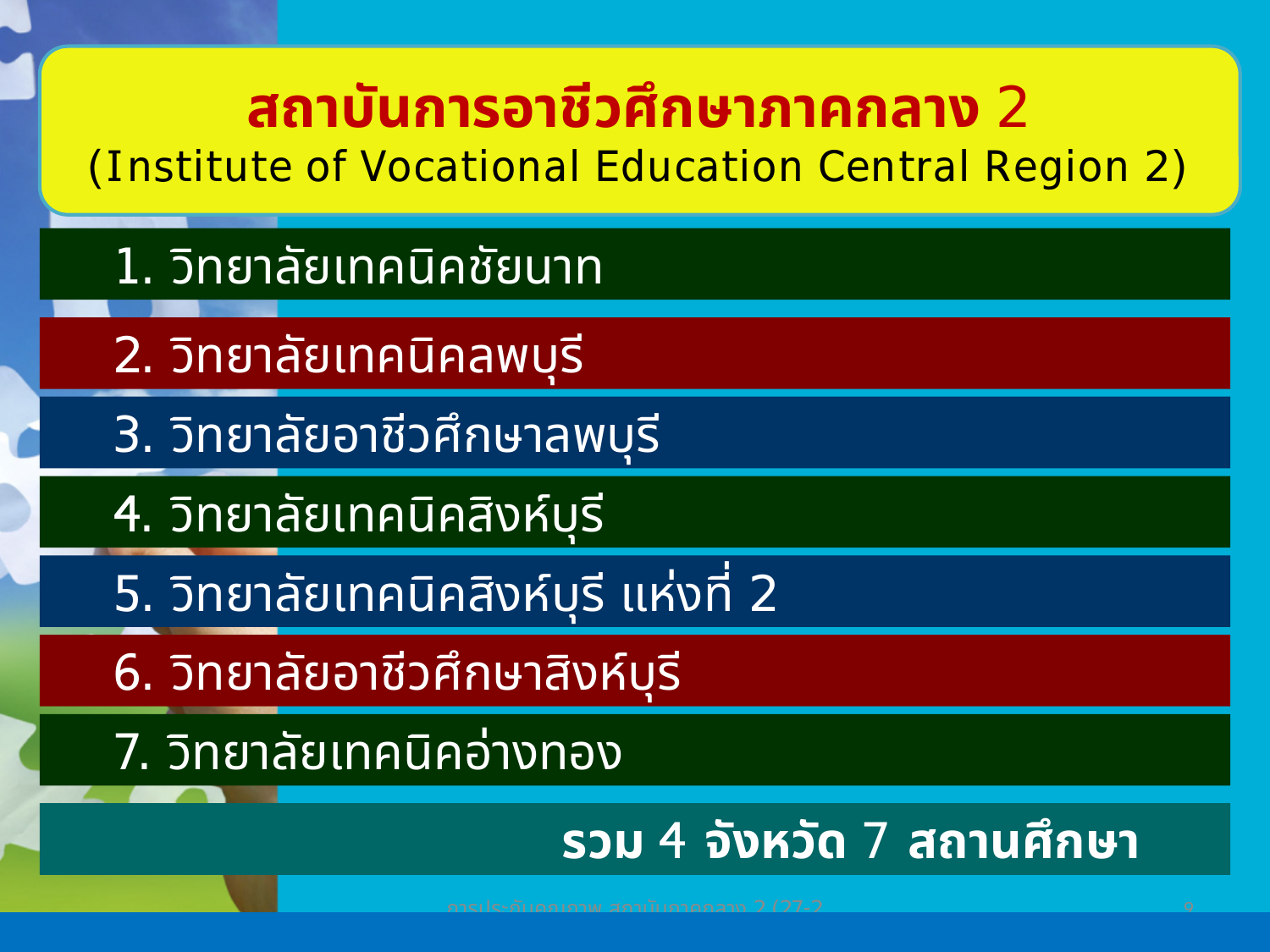

สถาบันการอาชีวศึกษาภาคกลาง 2
(Institute of Vocational Education Central Region 2)
    1. วิทยาลัยเทคนิคชัยนาท
    2. วิทยาลัยเทคนิคลพบุรี
    3. วิทยาลัยอาชีวศึกษาลพบุรี
    4. วิทยาลัยเทคนิคสิงห์บุรี
    5. วิทยาลัยเทคนิคสิงห์บุรี แห่งที่ 2
    6. วิทยาลัยอาชีวศึกษาสิงห์บุรี
    7. วิทยาลัยเทคนิคอ่างทอง
                                 รวม 4 จังหวัด 7 สถานศึกษา
การประกันคุณภาพ สถาบันภาคกลาง 2 (27-28 เม.ย. 60)
9